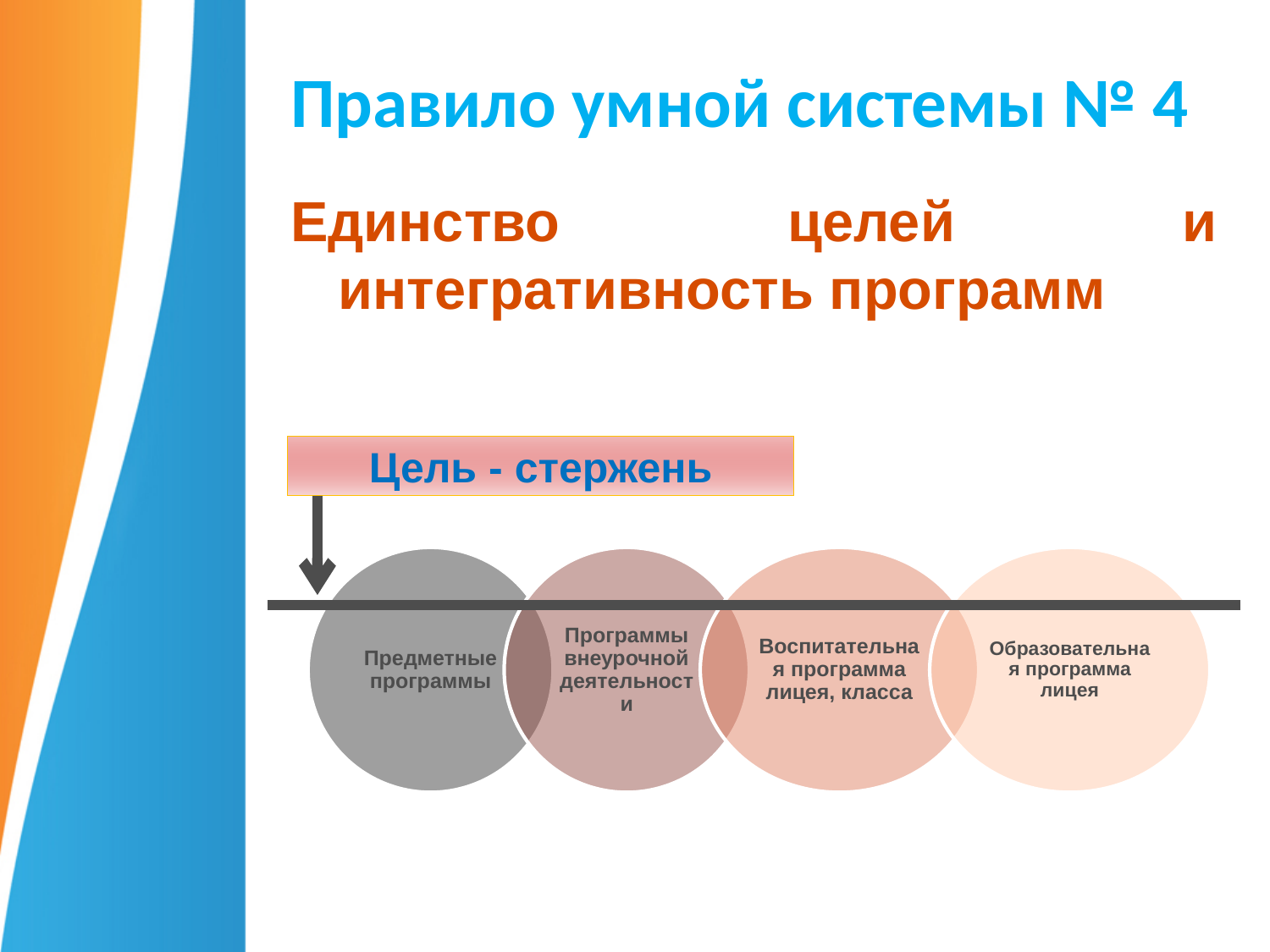

# Правило умной системы № 4
Единство целей и интегративность программ

Предметные программы
Программы внеурочной деятельности
Воспитательная программа лицея, класса
Образовательная программа лицея
Цель - стержень